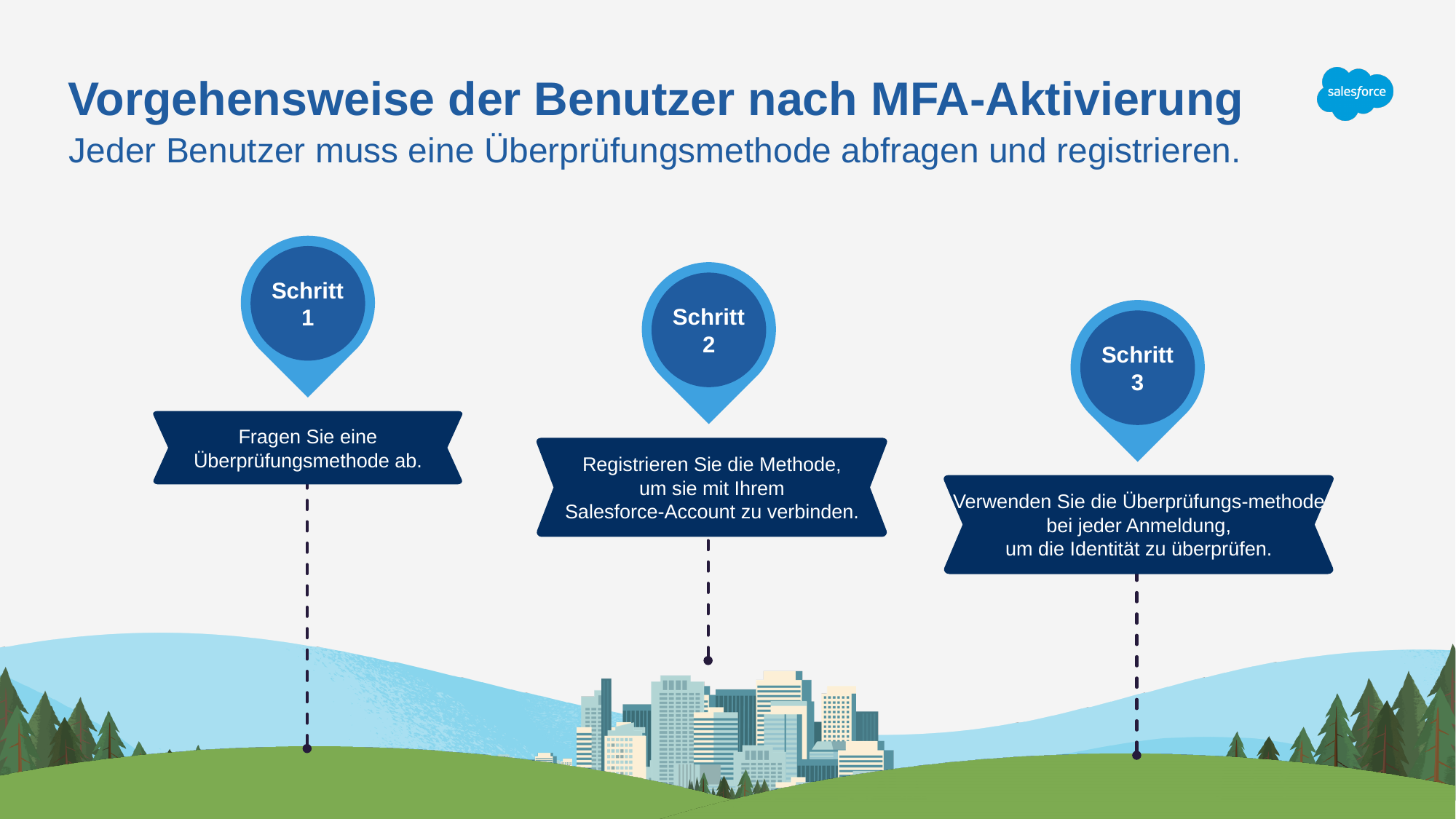

Vorgehensweise der Benutzer nach MFA-Aktivierung
Jeder Benutzer muss eine Überprüfungsmethode abfragen und registrieren.

Schritt 1

Schritt 2

Schritt 3
Fragen Sie eine Überprüfungsmethode ab.
Registrieren Sie die Methode,
um sie mit Ihrem
Salesforce-Account zu verbinden.
Verwenden Sie die Überprüfungs-methode bei jeder Anmeldung,
um die Identität zu überprüfen.